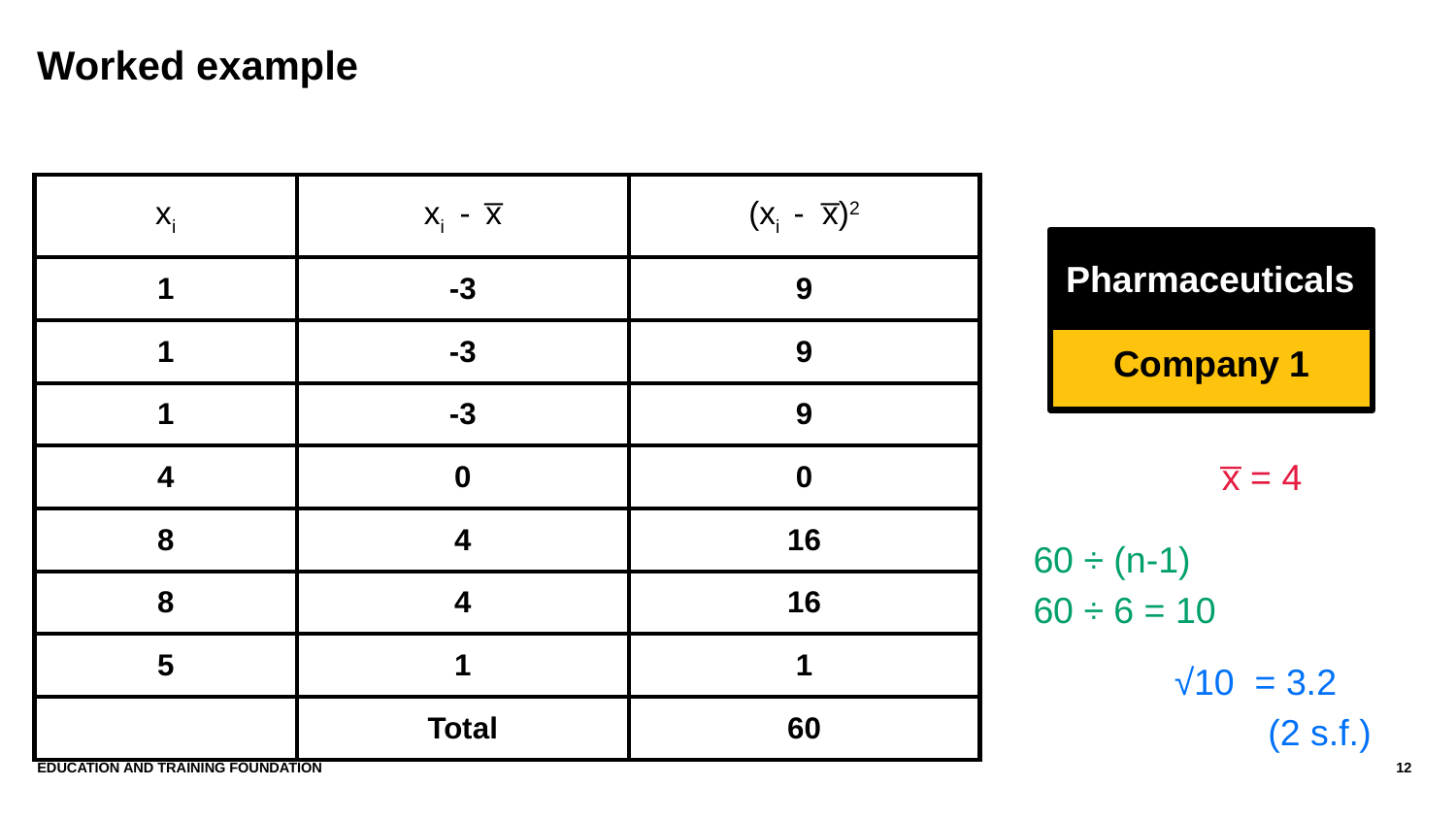

# Worked example
| xi | xi - x̅ | (xi - x̅)2 |
| --- | --- | --- |
| 1 | -3 | 9 |
| 1 | -3 | 9 |
| 1 | -3 | 9 |
| 4 | 0 | 0 |
| 8 | 4 | 16 |
| 8 | 4 | 16 |
| 5 | 1 | 1 |
|  | Total | 60 |
Pharmaceuticals
Company 1
x̅ = 4
60 ÷ (n-1)
60 ÷ 6 = 10

√10  = 3.2
(2 s.f.)

EDUCATION AND TRAINING FOUNDATION
12